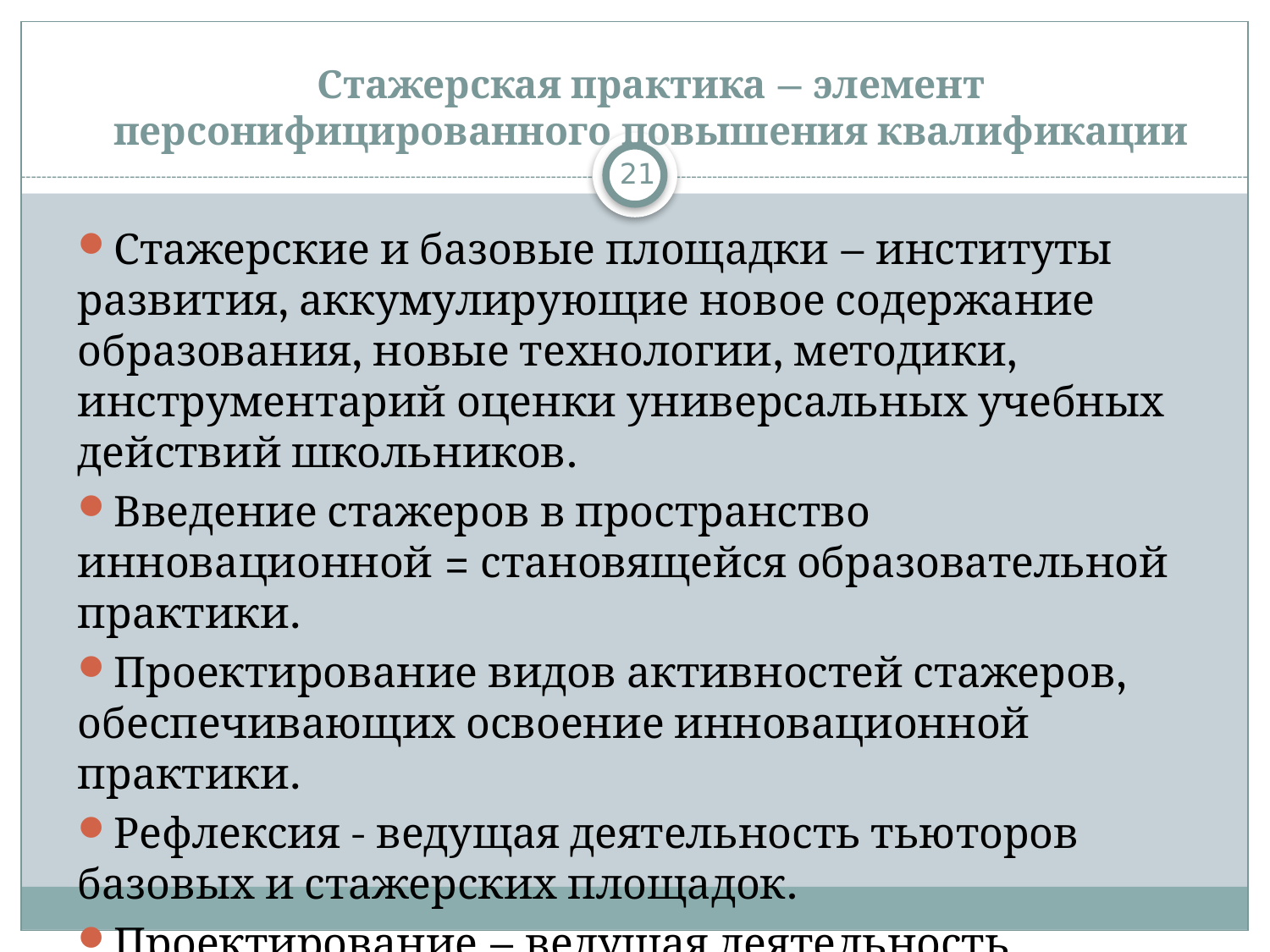

# Стажерская практика – элемент персонифицированного повышения квалификации
21
Стажерские и базовые площадки – институты развития, аккумулирующие новое содержание образования, новые технологии, методики, инструментарий оценки универсальных учебных действий школьников.
Введение стажеров в пространство инновационной = становящейся образовательной практики.
Проектирование видов активностей стажеров, обеспечивающих освоение инновационной практики.
Рефлексия - ведущая деятельность тьюторов базовых и стажерских площадок.
Проектирование – ведущая деятельность стажеров.